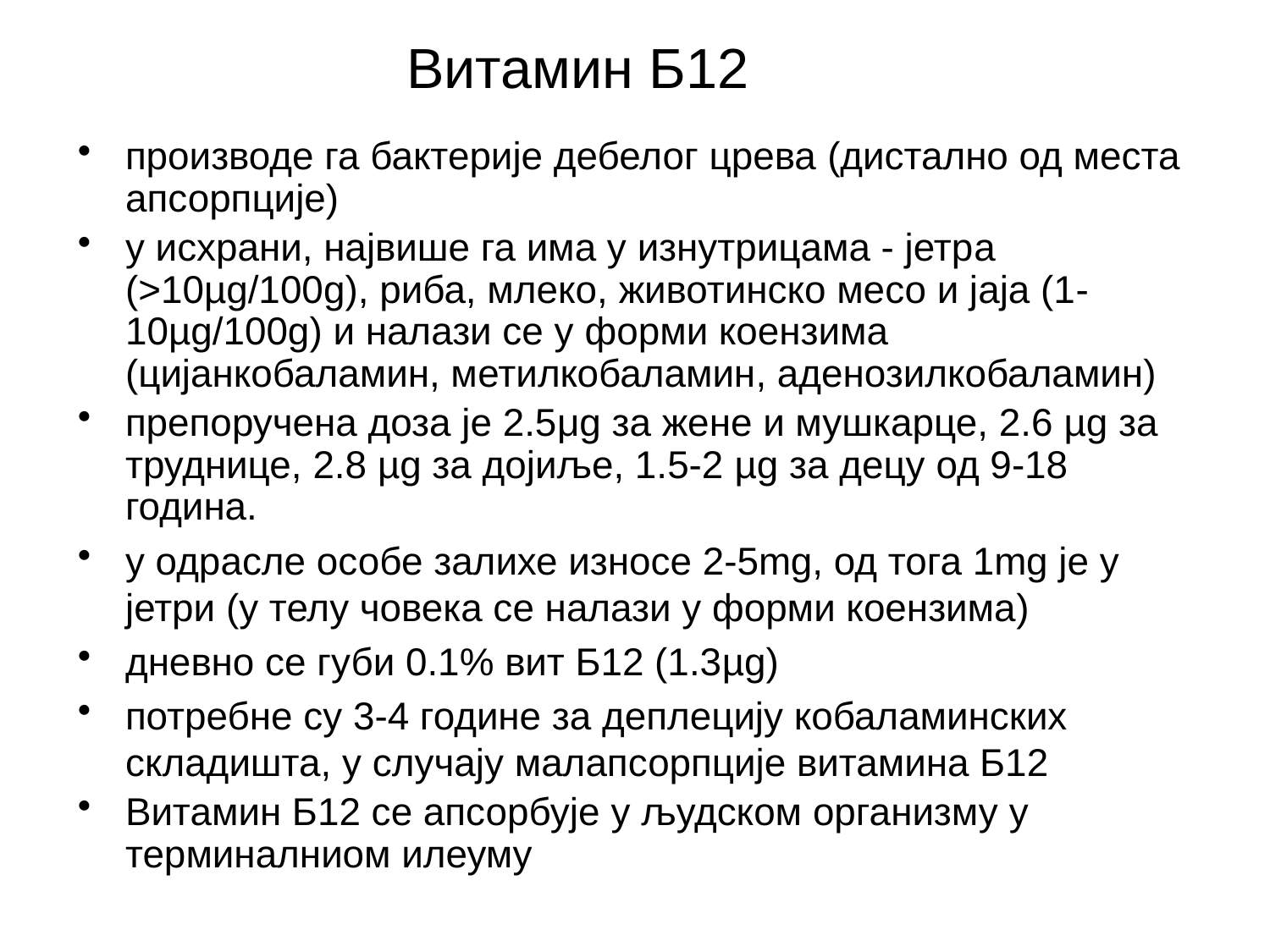

# Витамин Б12
производе га бактерије дебелог црева (дистално од места апсорпције)
у исхрани, највише га има у изнутрицама - јетра (>10µg/100g), риба, млеко, животинско месо и јаја (1-10µg/100g) и налази се у форми коензима (цијанкобаламин, метилкобаламин, аденозилкобаламин)
препоручена доза је 2.5μg за жене и мушкарце, 2.6 µg за труднице, 2.8 µg за дојиље, 1.5-2 µg за децу од 9-18 година.
у одрасле особе залихе износе 2-5mg, од тога 1mg је у јетри (у телу човека се налази у форми коензима)
дневно се губи 0.1% вит Б12 (1.3µg)
потребне су 3-4 године за деплецију кобаламинских складишта, у случају малапсорпције витамина Б12
Витамин Б12 се апсорбује у људском организму у терминалниом илеуму